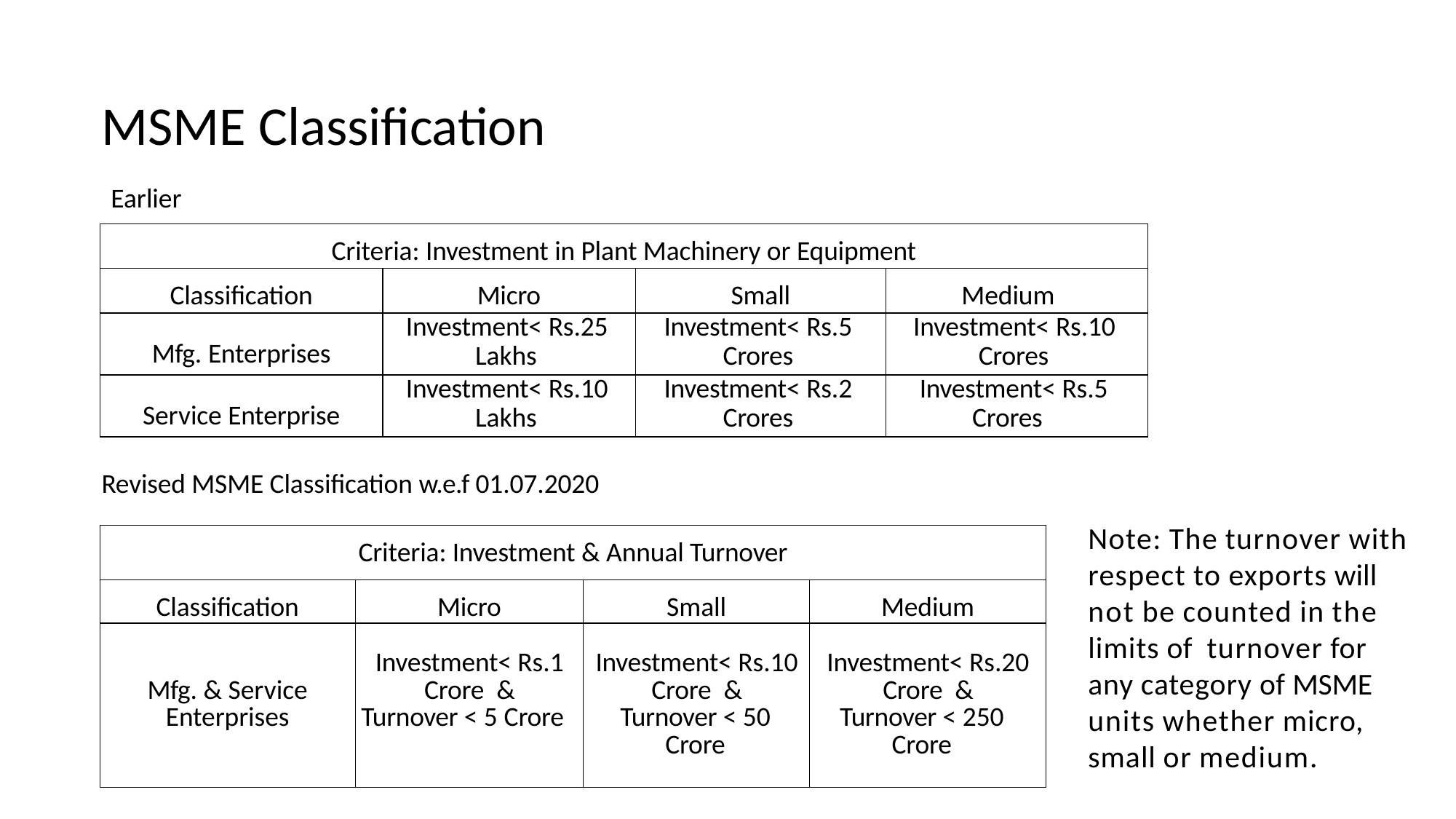

# MSME Classification
Earlier
| Criteria: Investment in Plant Machinery or Equipment |  |  |  |
| --- | --- | --- | --- |
| Classification | Micro | Small | Medium |
| Mfg. Enterprises | Investment< Rs.25 Lakhs | Investment< Rs.5 Crores | Investment< Rs.10 Crores |
| Service Enterprise | Investment< Rs.10 Lakhs | Investment< Rs.2 Crores | Investment< Rs.5 Crores |
Revised MSME Classification w.e.f 01.07.2020
Note: The turnover with respect to exports will not be counted in the limits of  turnover for any category of MSME units whether micro, small or medium.
| Criteria: Investment & Annual Turnover |  |  |  |
| --- | --- | --- | --- |
| Classification | Micro | Small | Medium |
| Mfg. & Service Enterprises | Investment< Rs.1 Crore & Turnover < 5 Crore | Investment< Rs.10 Crore & Turnover < 50 Crore | Investment< Rs.20 Crore & Turnover < 250 Crore |